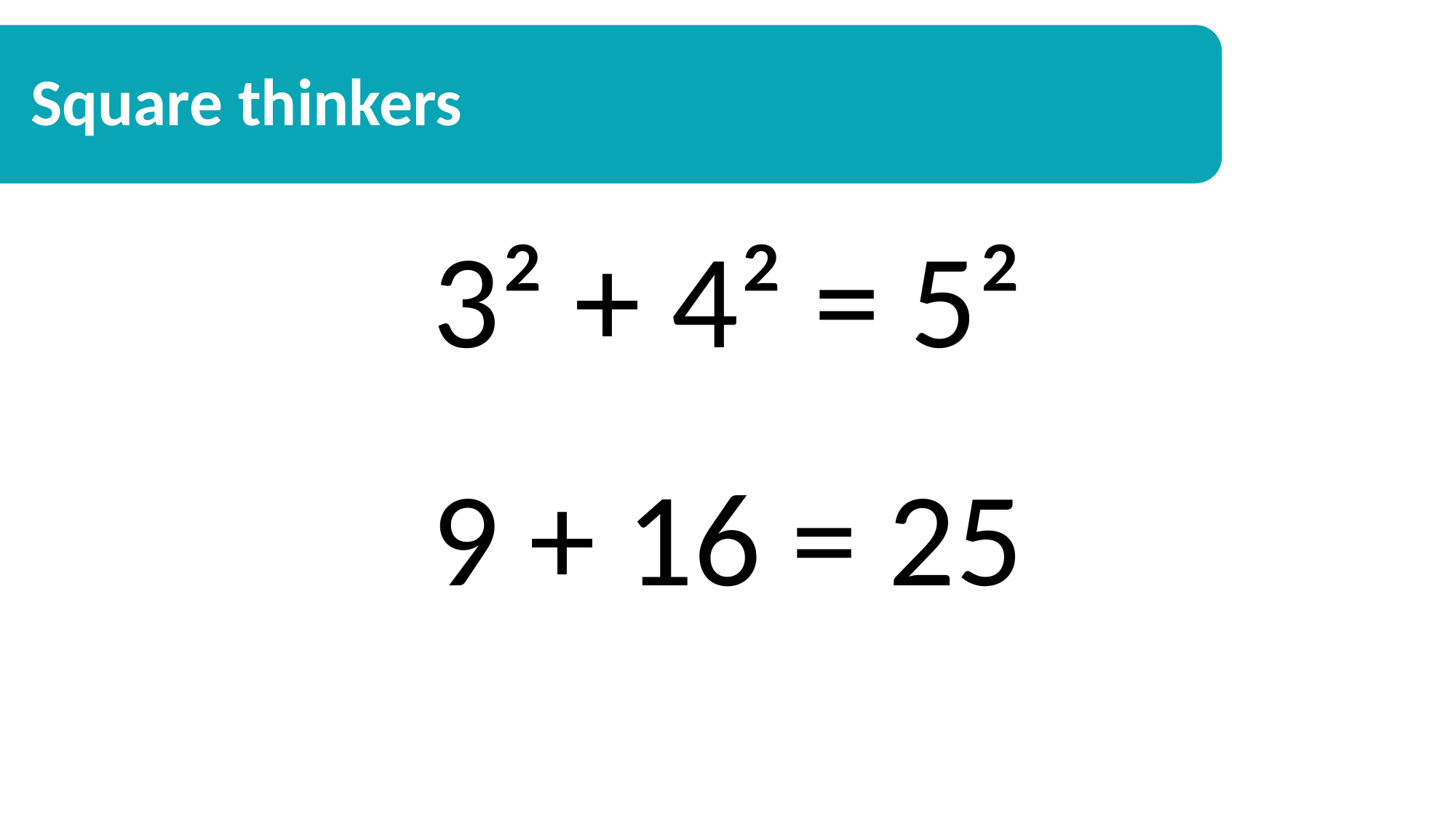

Square Thinkers
   Square thinkers
3² + 4² = 5²

9 + 16 = 25

“When my placement ended, I felt incredibly motivated and eager to do all that’s necessary to work in this field of work in the near future.”